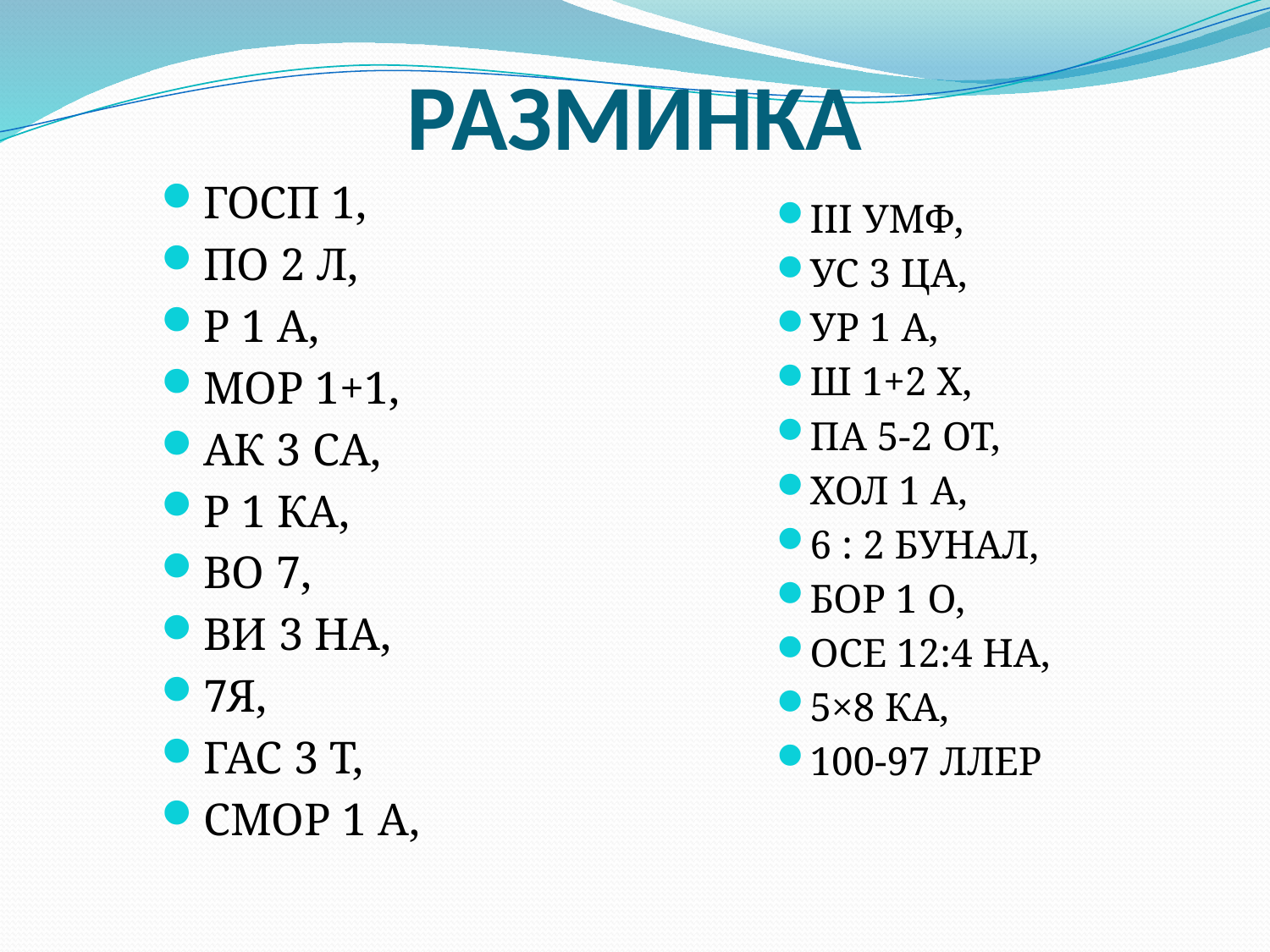

# РАЗМИНКА
ГОСП 1,
ПО 2 Л,
Р 1 А,
МОР 1+1,
АК 3 СА,
Р 1 КА,
ВО 7,
ВИ 3 НА,
7Я,
ГАС 3 Т,
СМОР 1 А,
III УМФ,
УС 3 ЦА,
УР 1 А,
Ш 1+2 Х,
ПА 5-2 ОТ,
ХОЛ 1 А,
6 : 2 БУНАЛ,
БОР 1 О,
ОСЕ 12:4 НА,
5×8 КА,
100-97 ЛЛЕР